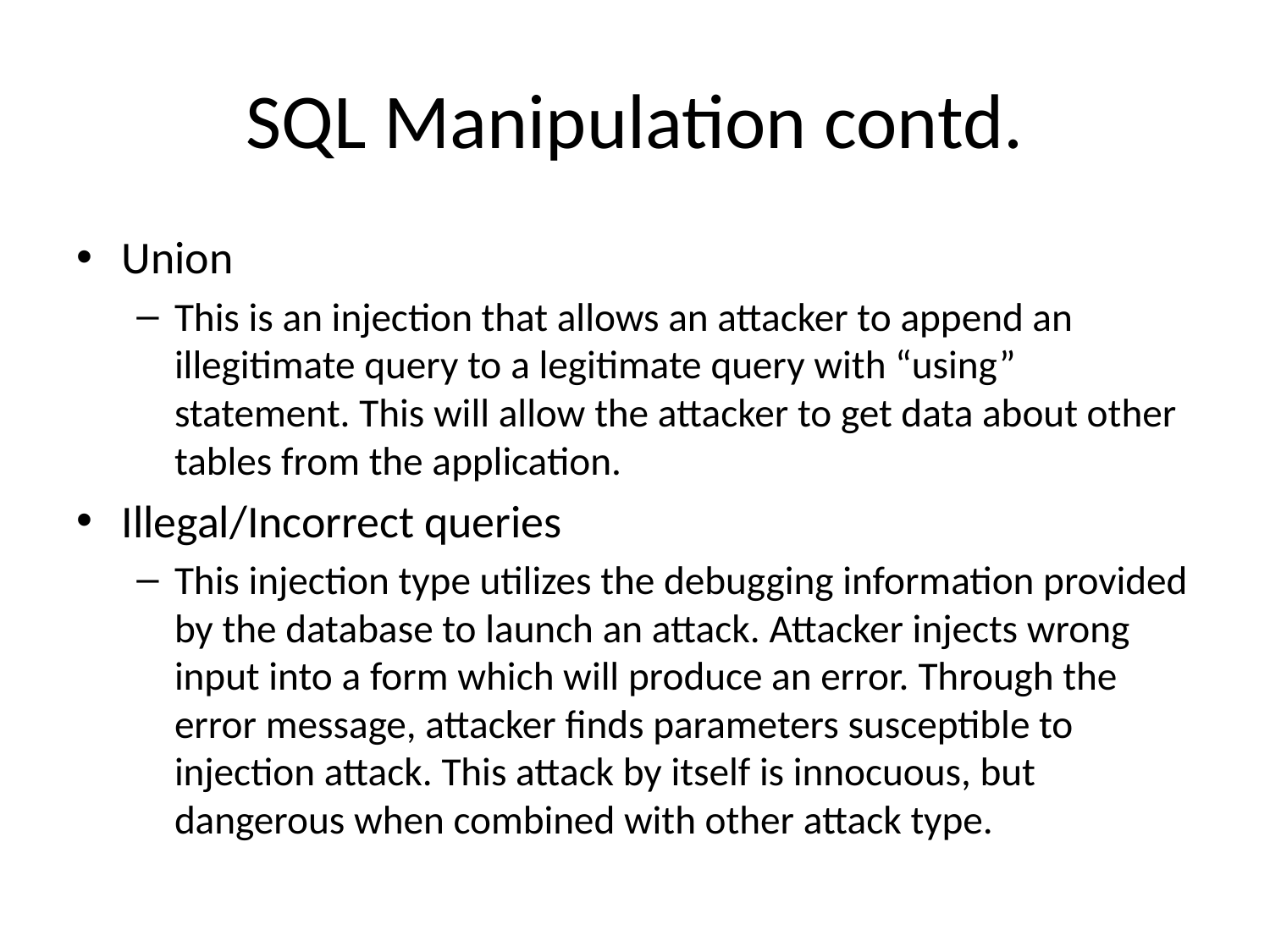

# SQL Manipulation contd.
Union
This is an injection that allows an attacker to append an illegitimate query to a legitimate query with “using” statement. This will allow the attacker to get data about other tables from the application.
Illegal/Incorrect queries
This injection type utilizes the debugging information provided by the database to launch an attack. Attacker injects wrong input into a form which will produce an error. Through the error message, attacker finds parameters susceptible to injection attack. This attack by itself is innocuous, but dangerous when combined with other attack type.